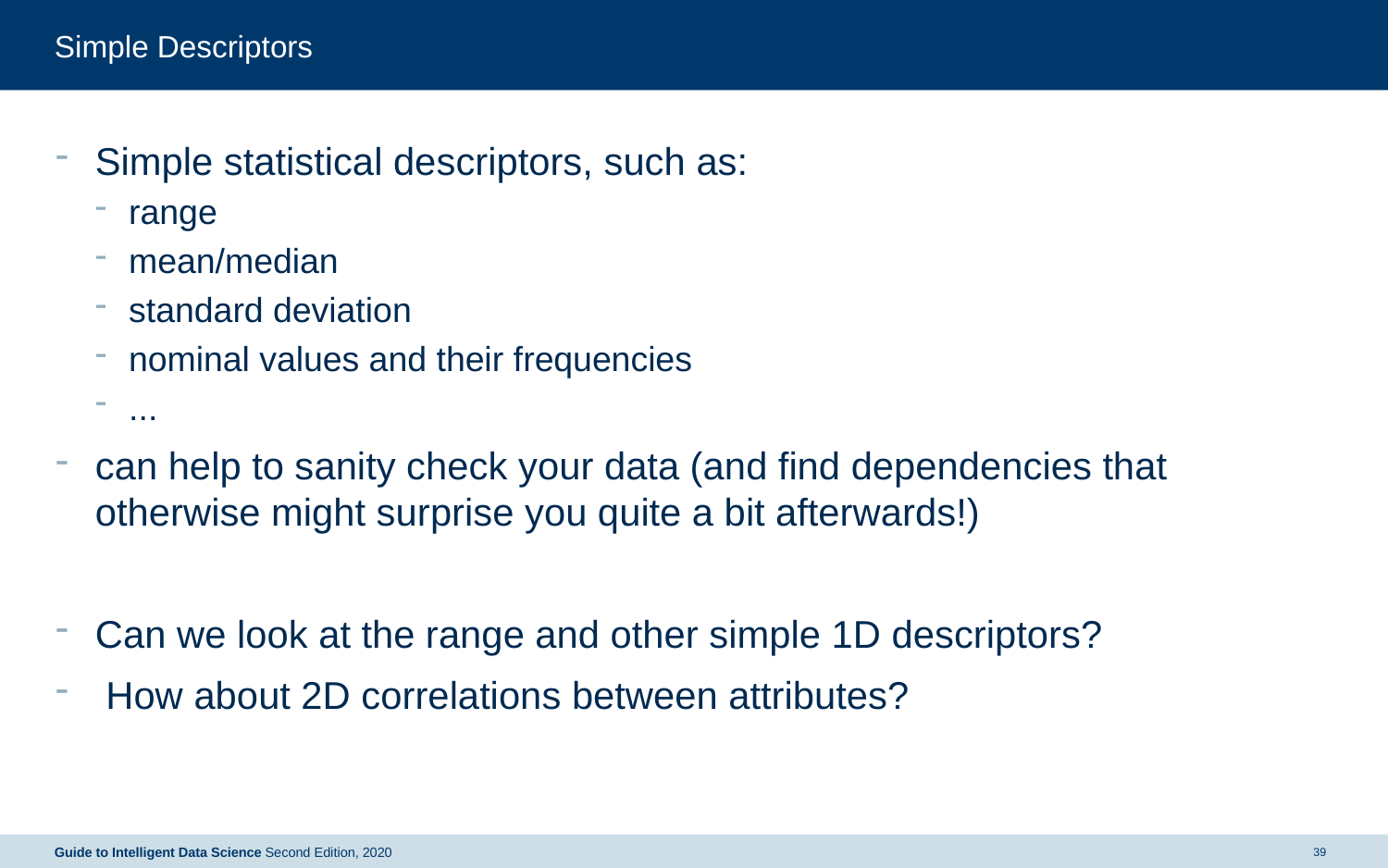

# Simple Descriptors
Simple statistical descriptors, such as:
range
mean/median
standard deviation
nominal values and their frequencies
...
can help to sanity check your data (and find dependencies that otherwise might surprise you quite a bit afterwards!)

Can we look at the range and other simple 1D descriptors?
 How about 2D correlations between attributes?
Guide to Intelligent Data Science Second Edition, 2020
39